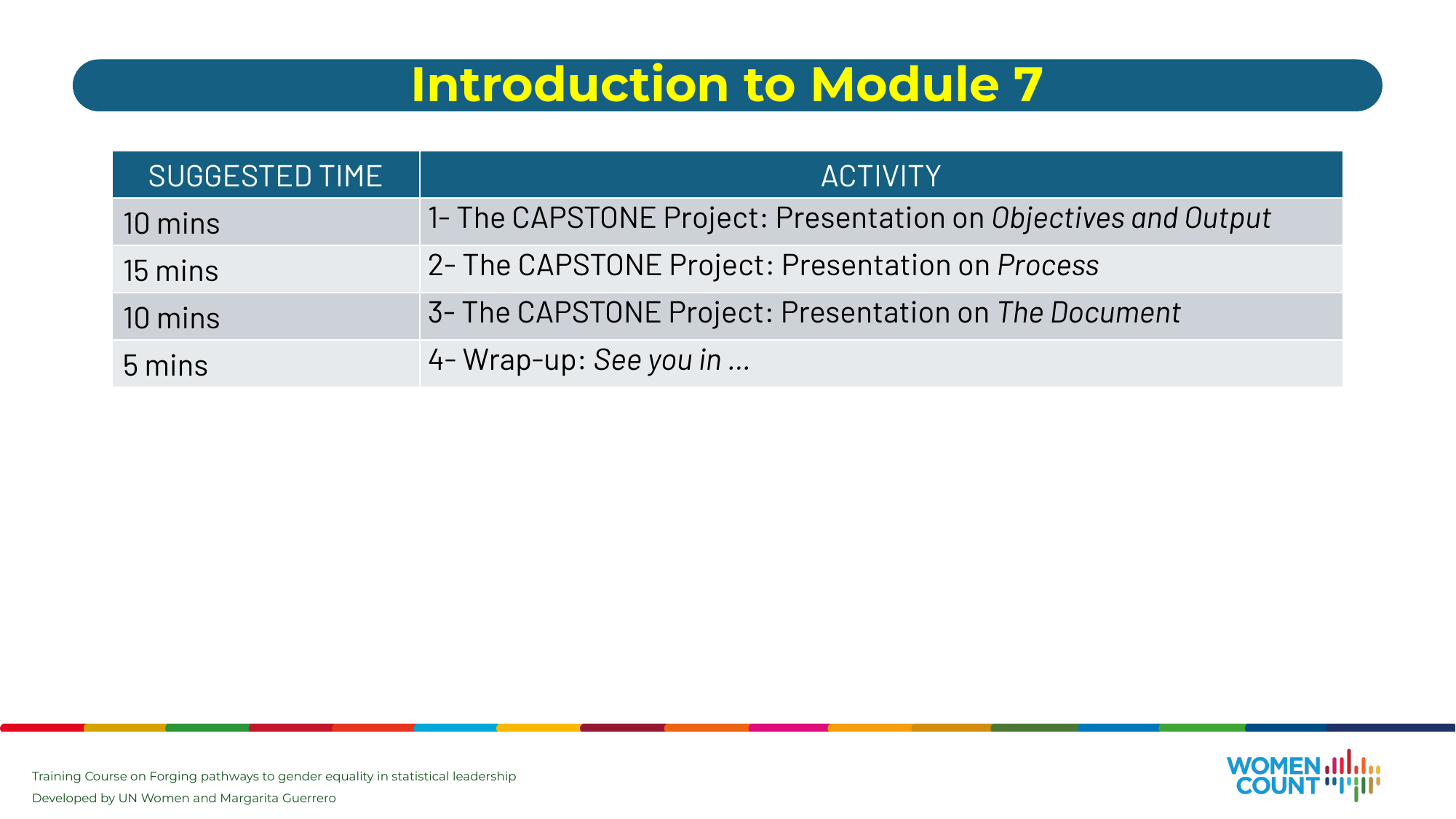

Introduction to Module 7
| SUGGESTED TIME | ACTIVITY |
| --- | --- |
| 10 mins | 1- The CAPSTONE Project: Presentation on Objectives and Output |
| 15 mins | 2- The CAPSTONE Project: Presentation on Process |
| 10 mins | 3- The CAPSTONE Project: Presentation on The Document |
| 5 mins | 4- Wrap-up: See you in … |
Training Course on Forging pathways to gender equality in statistical leadership
Developed by UN Women and Margarita Guerrero